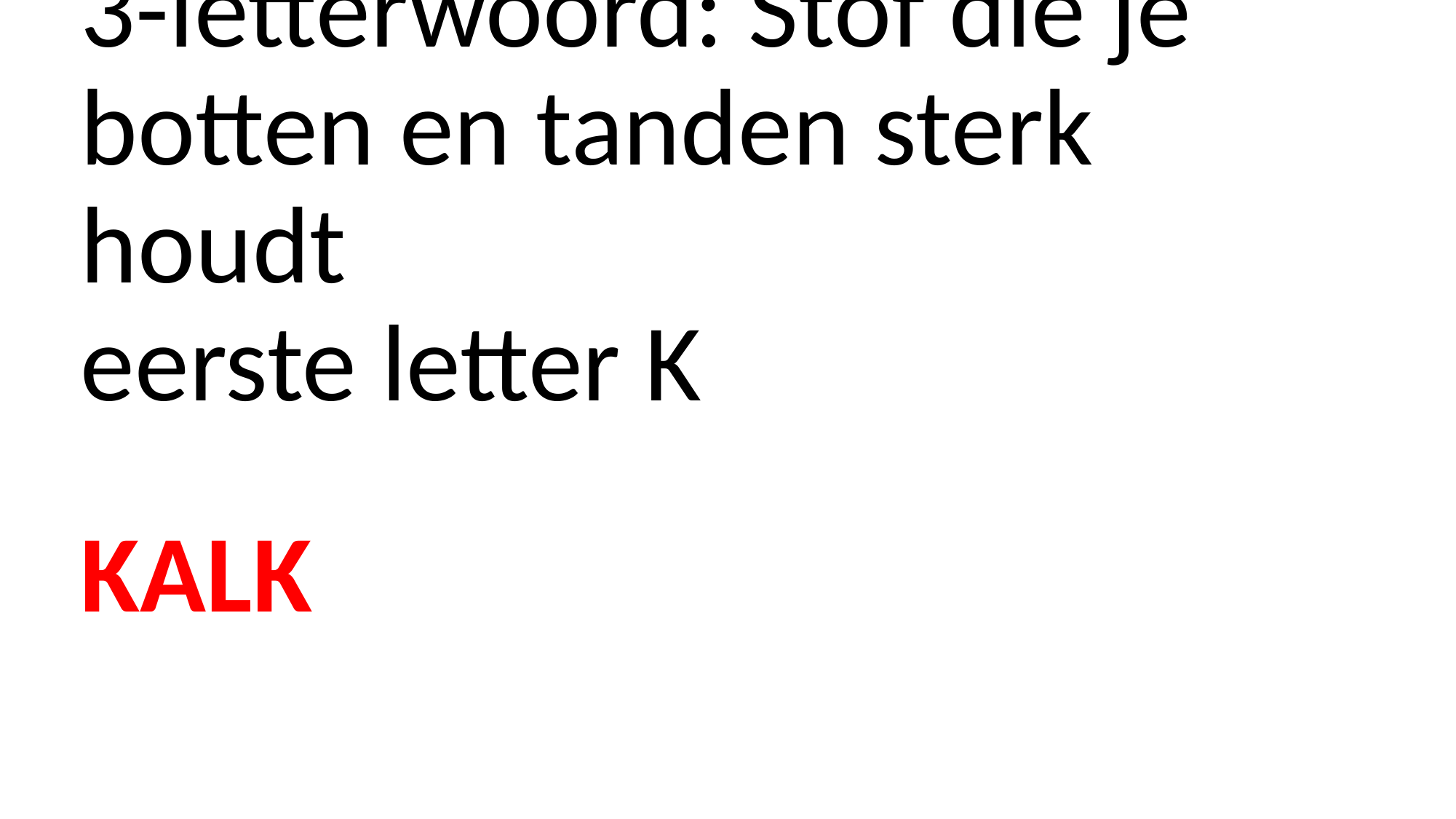

# 3-letterwoord: Stof die je botten en tanden sterk houdt eerste letter K
KALK